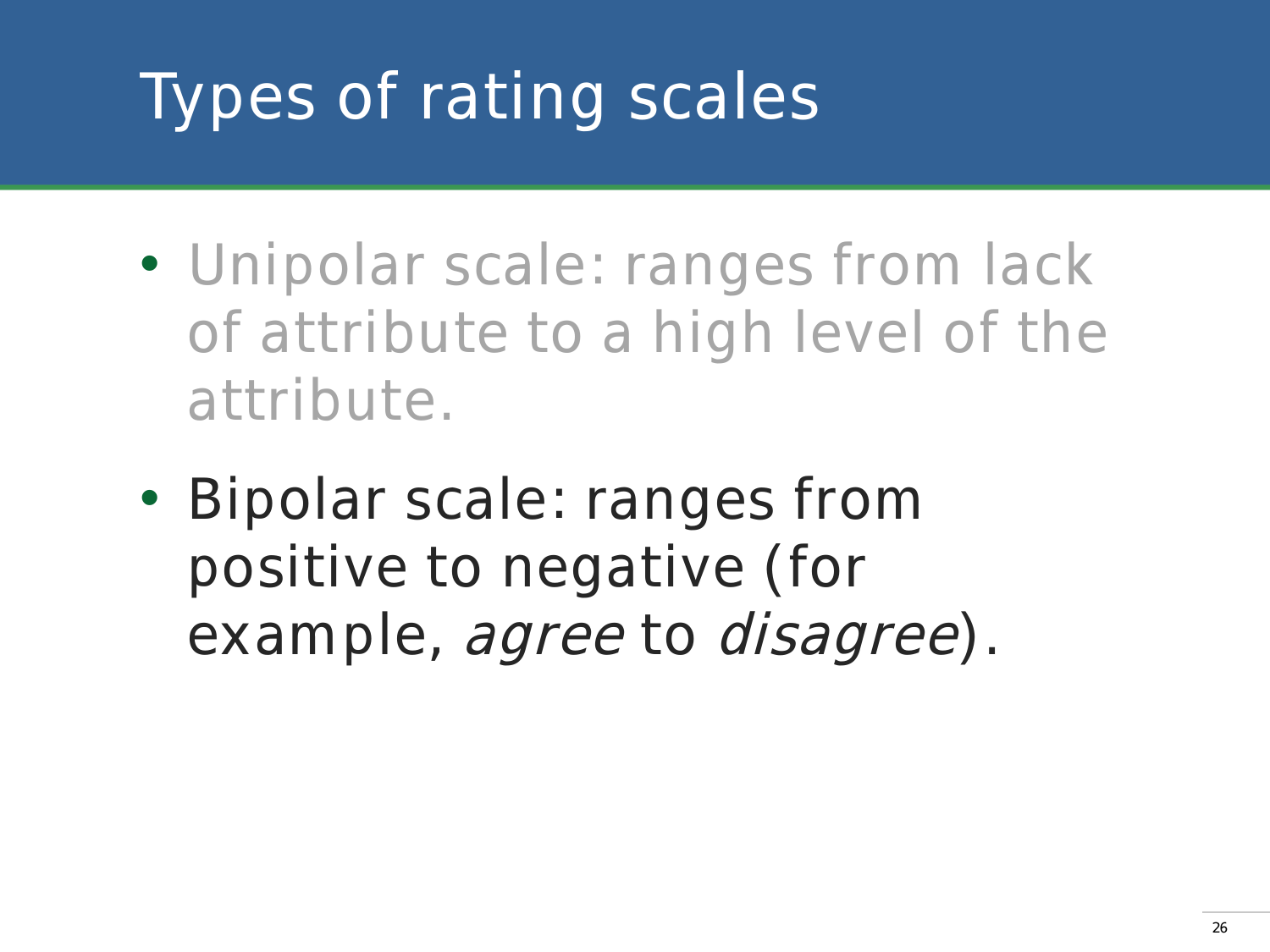

# Types of rating scales
Unipolar scale: ranges from lack of attribute to a high level of the attribute.
Bipolar scale: ranges from positive to negative (for example, agree to disagree).

26